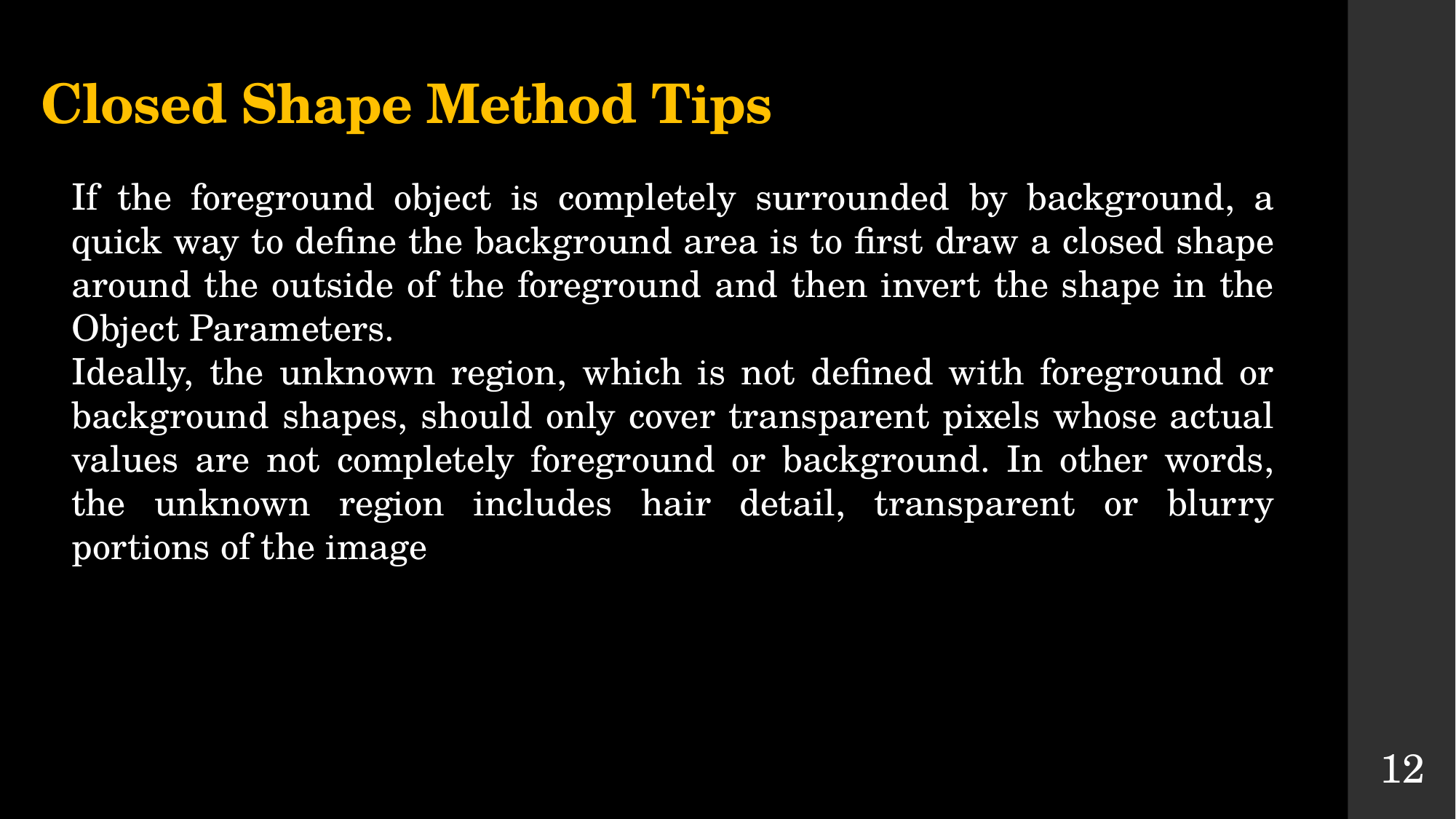

# Closed Shape Method Tips
If the foreground object is completely surrounded by background, a quick way to define the background area is to first draw a closed shape around the outside of the foreground and then invert the shape in the Object Parameters.
Ideally, the unknown region, which is not defined with foreground or background shapes, should only cover transparent pixels whose actual values are not completely foreground or background. In other words, the unknown region includes hair detail, transparent or blurry portions of the image
12